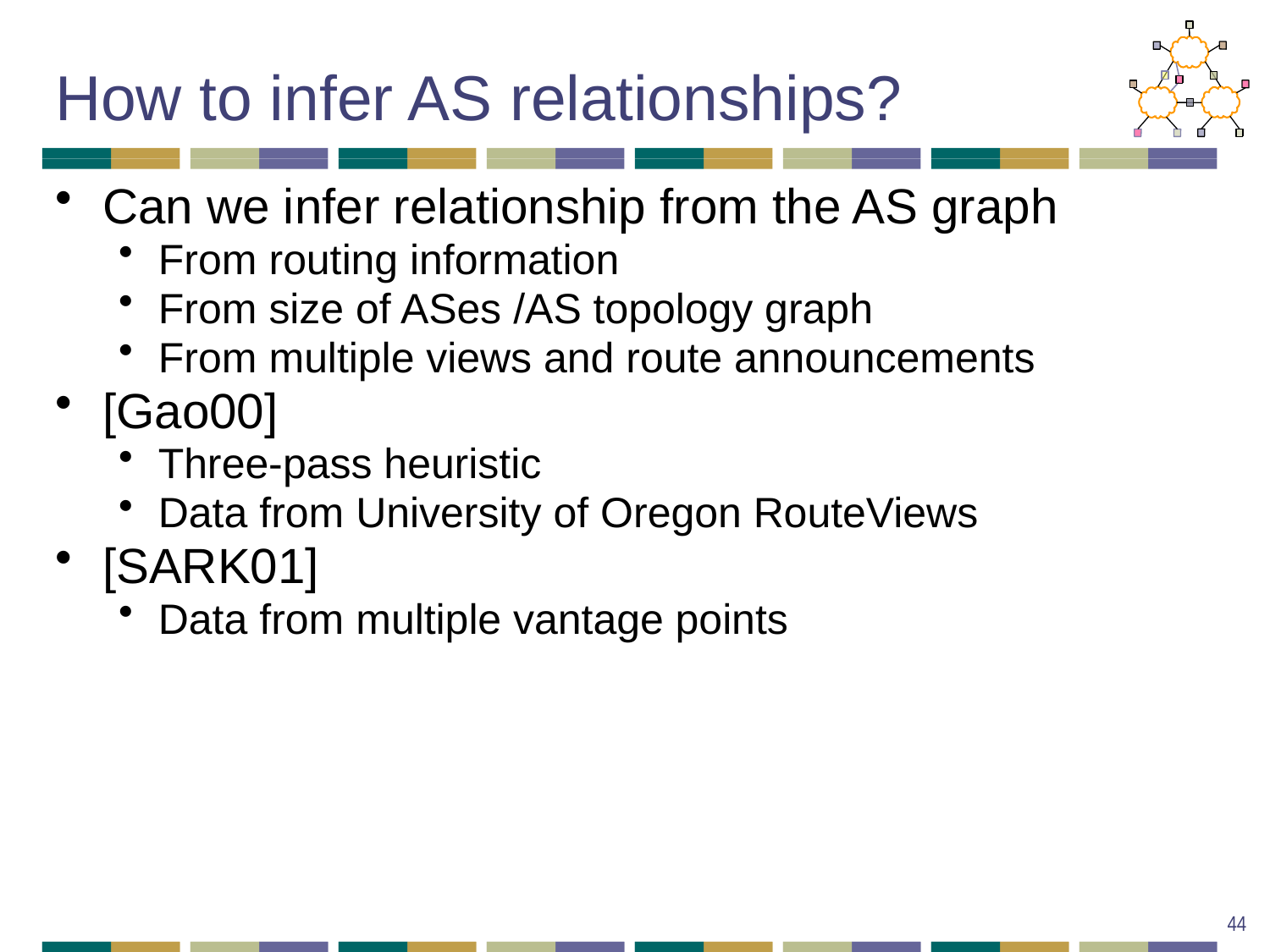

# How to infer AS relationships?
Can we infer relationship from the AS graph
From routing information
From size of ASes /AS topology graph
From multiple views and route announcements
[Gao00]
Three-pass heuristic
Data from University of Oregon RouteViews
[SARK01]
Data from multiple vantage points
44